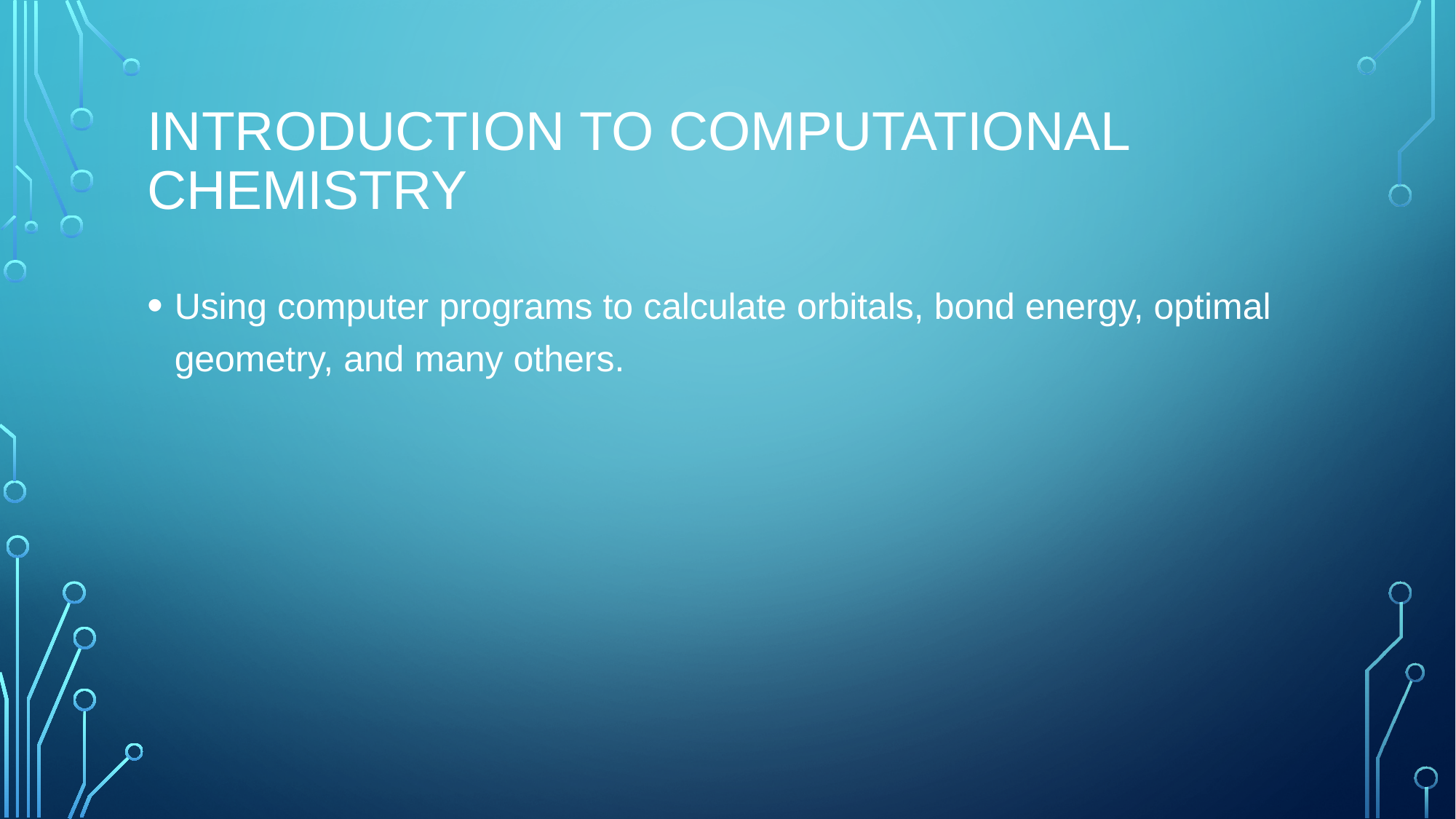

# Introduction to computational chemistry
Using computer programs to calculate orbitals, bond energy, optimal geometry, and many others.